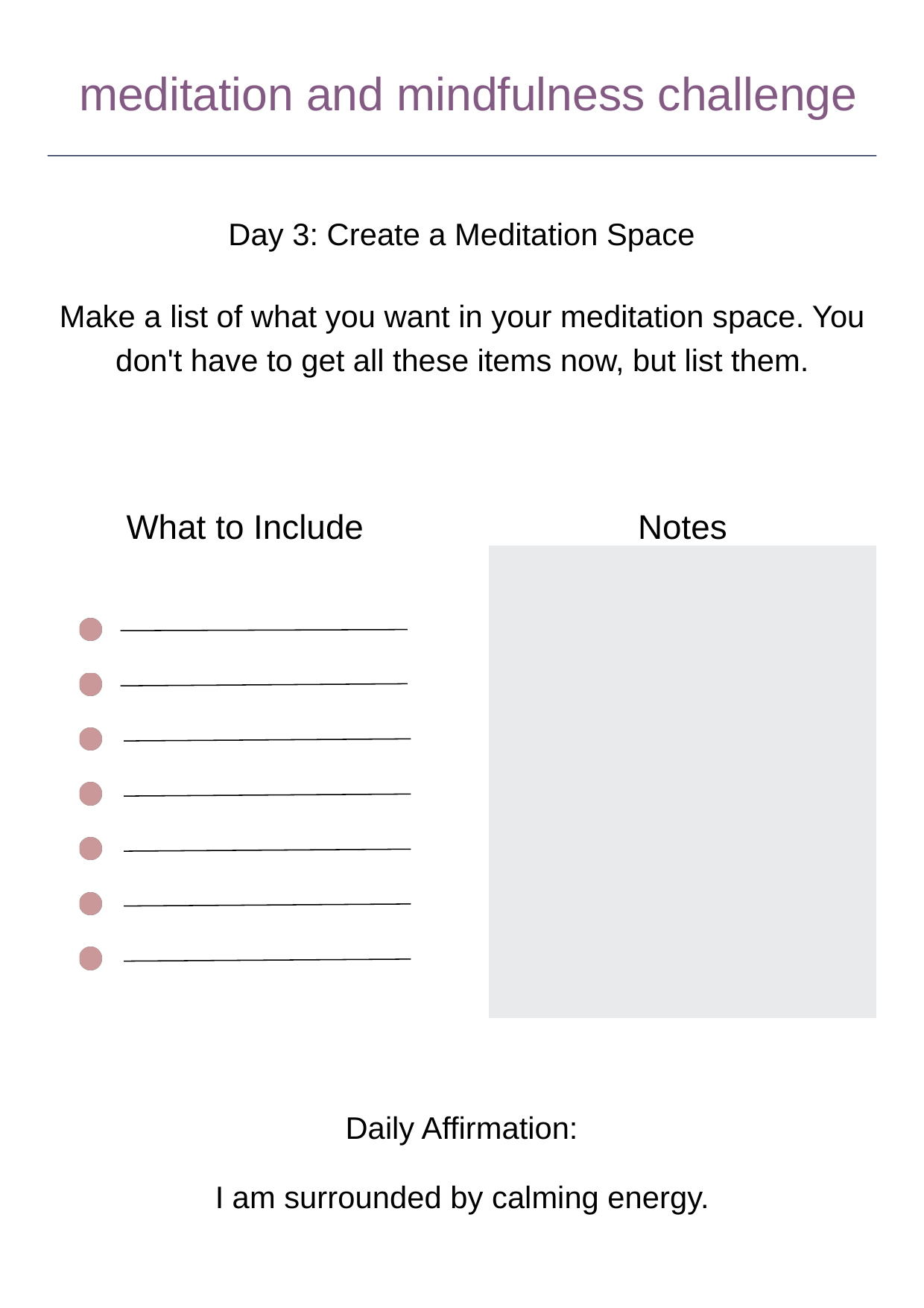

meditation and mindfulness challenge

Day 3: Create a Meditation Space
Make a list of what you want in your meditation space. You don't have to get all these items now, but list them.
What to Include
Notes

Daily Affirmation:
I am surrounded by calming energy.